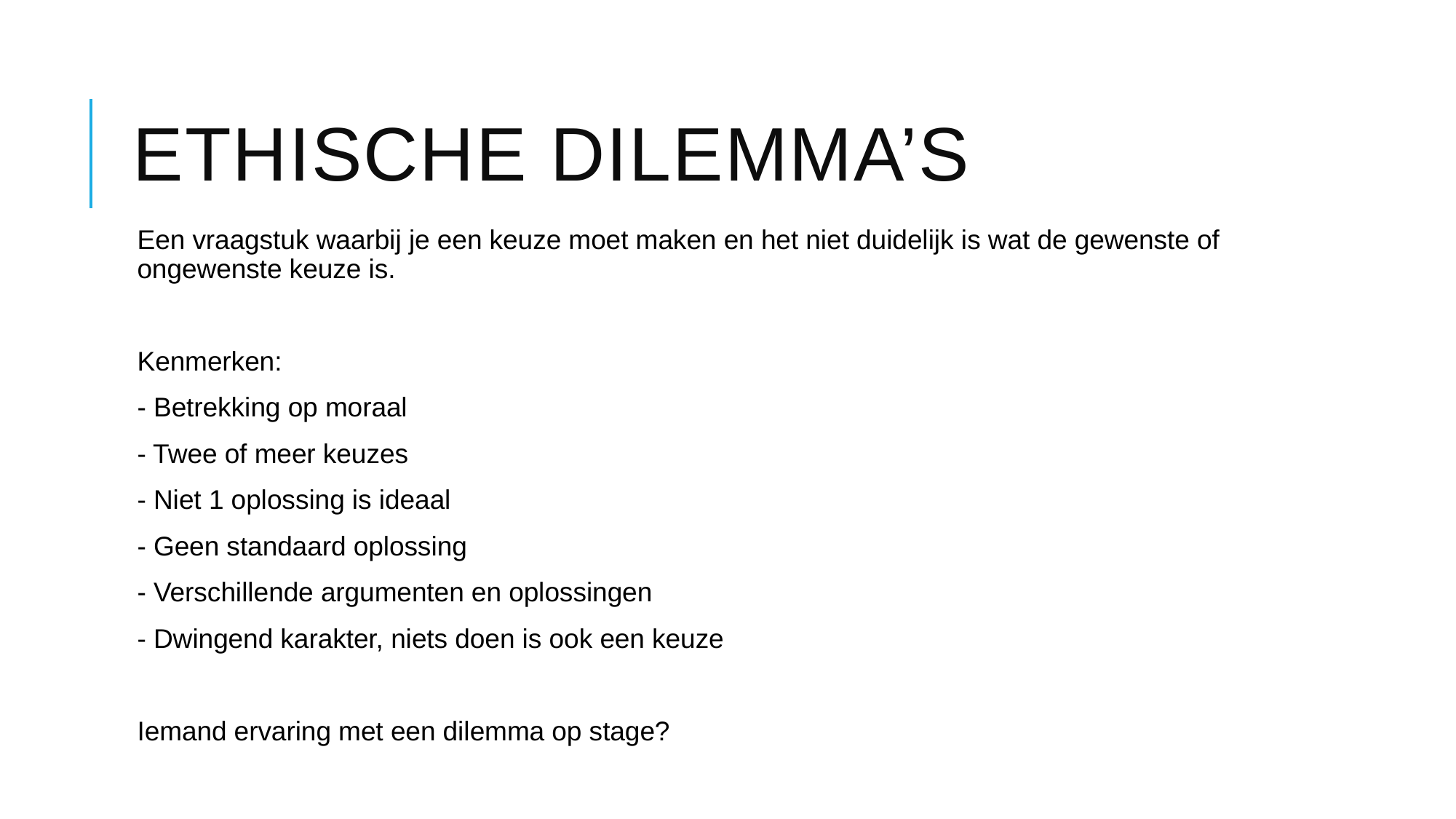

# Ethische Dilemma’s
Een vraagstuk waarbij je een keuze moet maken en het niet duidelijk is wat de gewenste of ongewenste keuze is.

Kenmerken:
- Betrekking op moraal
- Twee of meer keuzes
- Niet 1 oplossing is ideaal
- Geen standaard oplossing
- Verschillende argumenten en oplossingen
- Dwingend karakter, niets doen is ook een keuze

Iemand ervaring met een dilemma op stage?